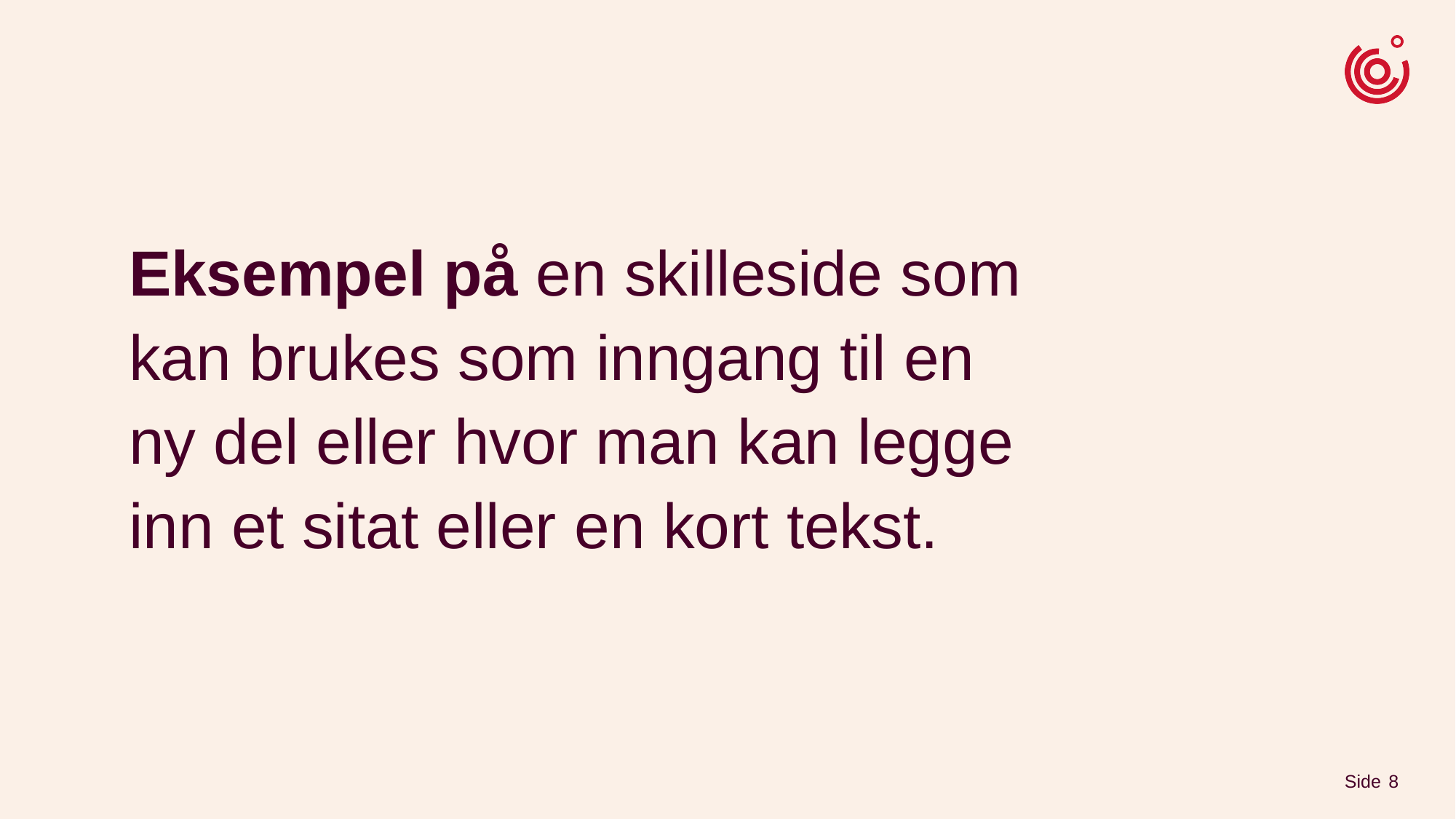

# Eksempel på en skilleside som kan brukes som inngang til en ny del eller hvor man kan legge inn et sitat eller en kort tekst.
8